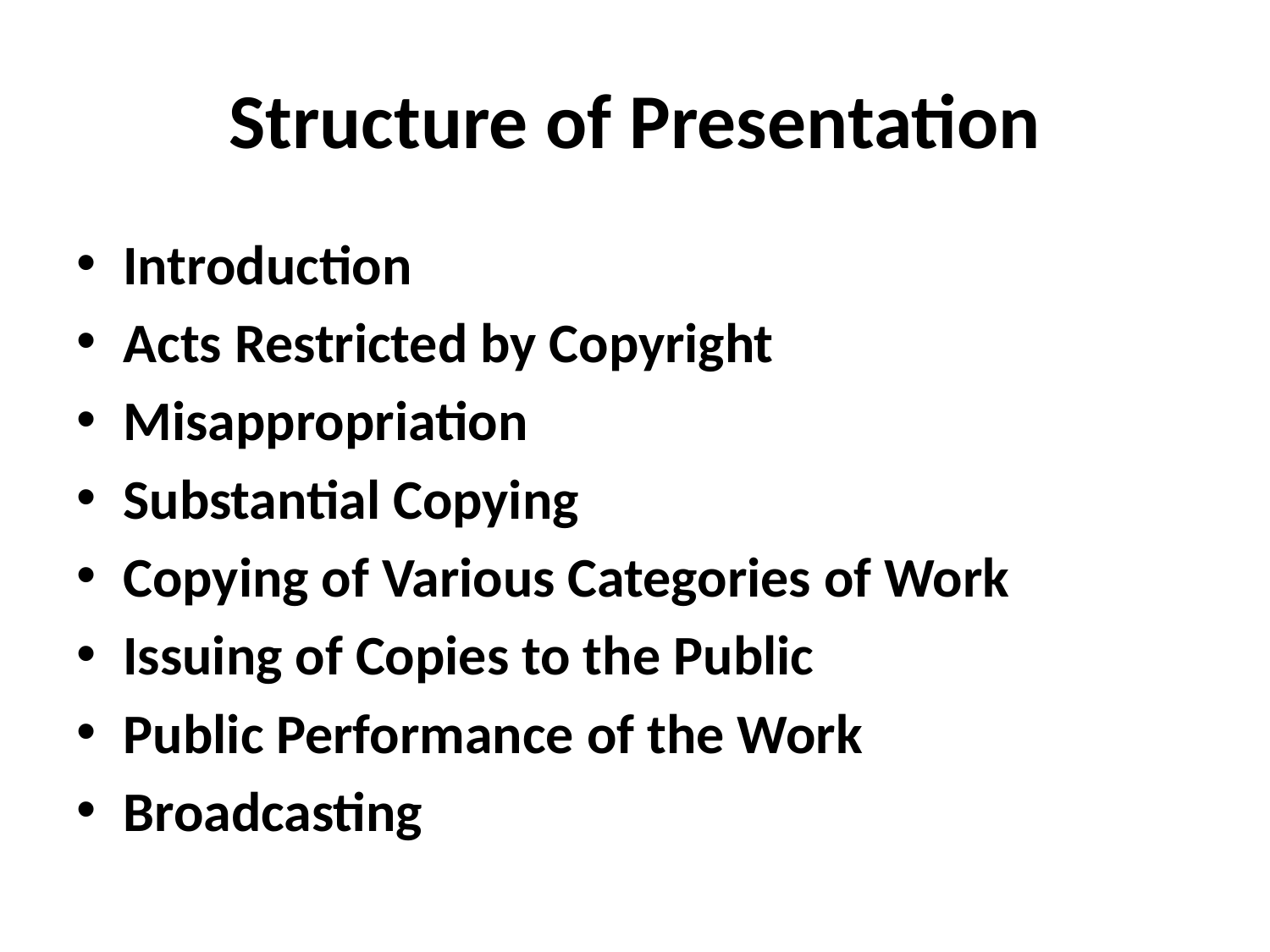

# Structure of Presentation
Introduction
Acts Restricted by Copyright
Misappropriation
Substantial Copying
Copying of Various Categories of Work
Issuing of Copies to the Public
Public Performance of the Work
Broadcasting